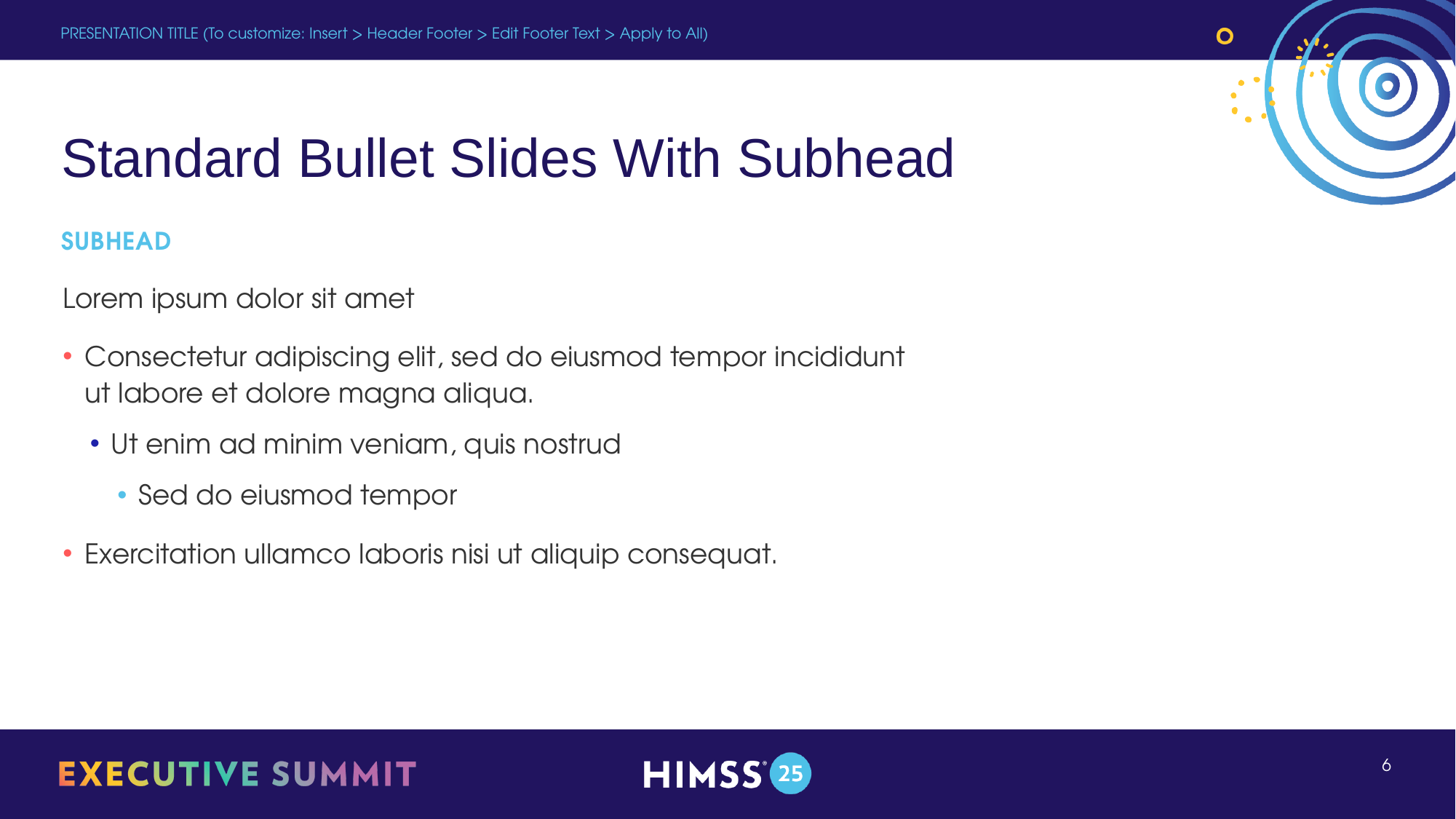

PRESENTATION TITLE (To customize: Insert > Header Footer > Edit Footer Text > Apply to All)
# Standard Bullet Slides With Subhead
SUBHEAD
Lorem ipsum dolor sit amet
Consectetur adipiscing elit, sed do eiusmod tempor incididunt
ut labore et dolore magna aliqua.
Ut enim ad minim veniam, quis nostrud
Sed do eiusmod tempor
Exercitation ullamco laboris nisi ut aliquip consequat.
6